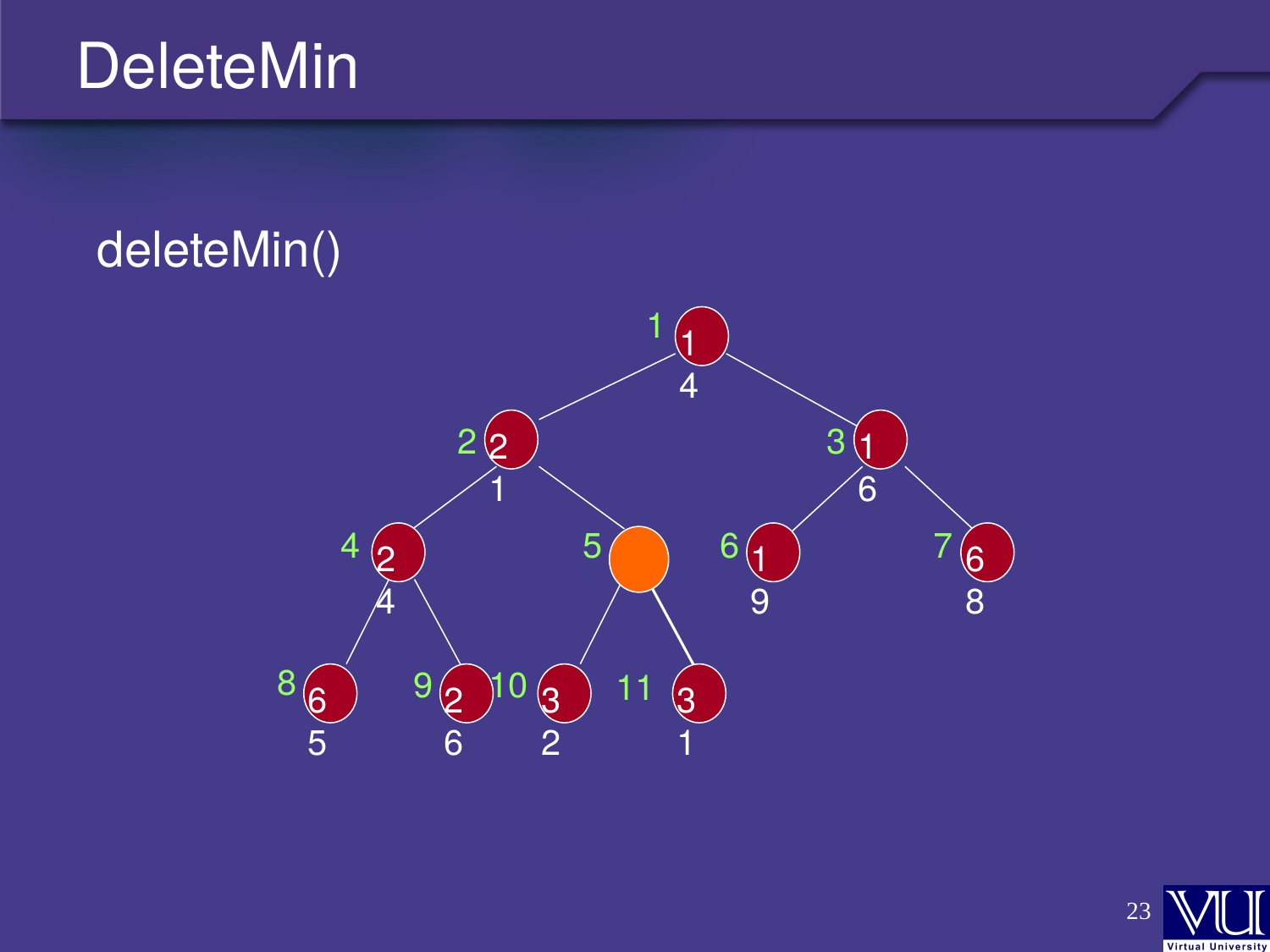

# DeleteMin
deleteMin()
1

14

21

16
2
3
4
5
6
7

24

19

68

8
9
10
11

65

26

32

31
23